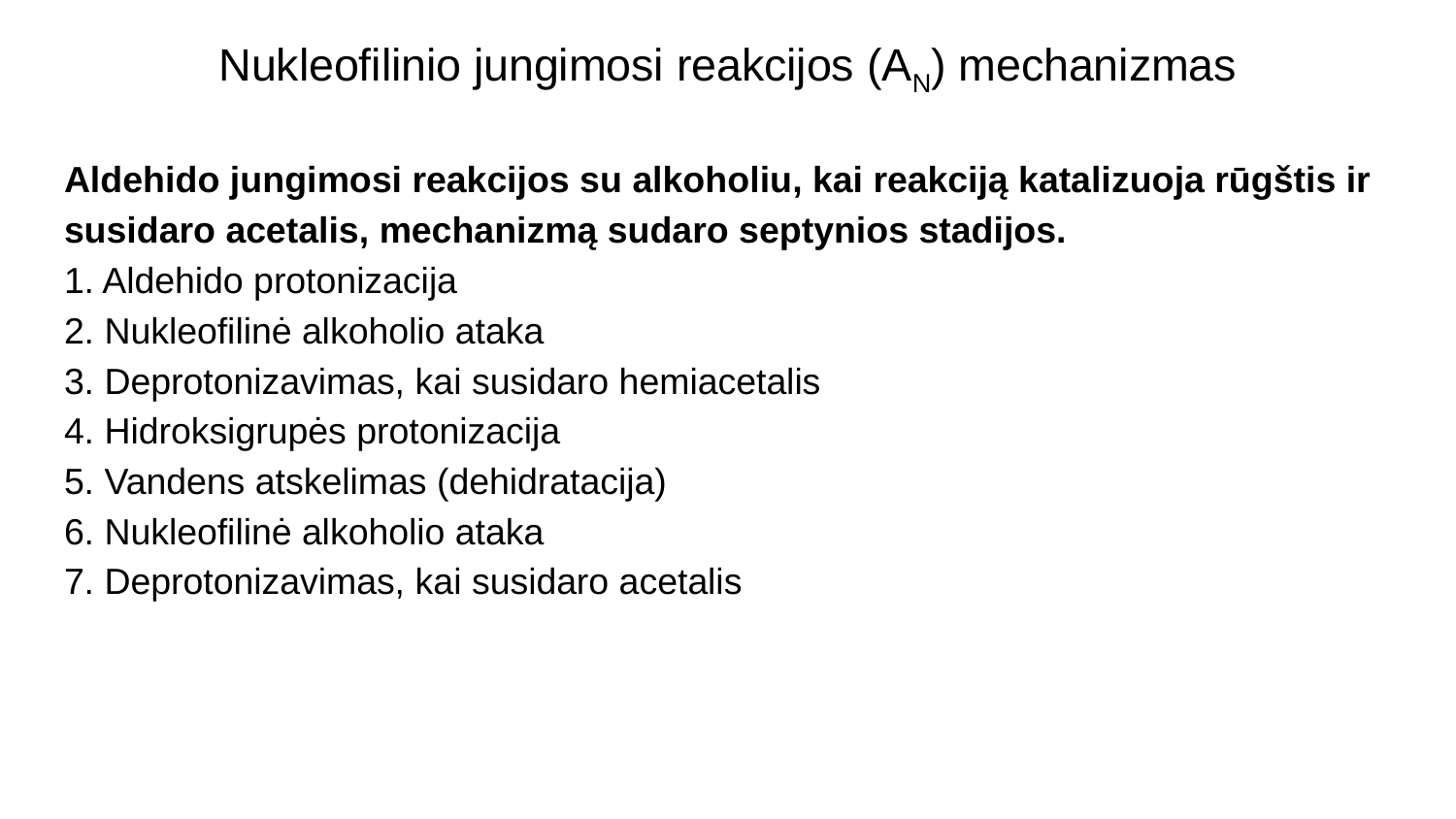

# Nukleofilinio jungimosi reakcijos (АN) mechanizmas
Aldehido jungimosi reakcijos su alkoholiu, kai reakciją katalizuoja rūgštis ir susidaro acetalis, mechanizmą sudaro septynios stadijos.
1. Aldehido protonizacija
2. Nukleofilinė alkoholio ataka
3. Deprotonizavimas, kai susidaro hemiacetalis
4. Hidroksigrupės protonizacija
5. Vandens atskelimas (dehidratacija)
6. Nukleofilinė alkoholio ataka
7. Deprotonizavimas, kai susidaro acetalis